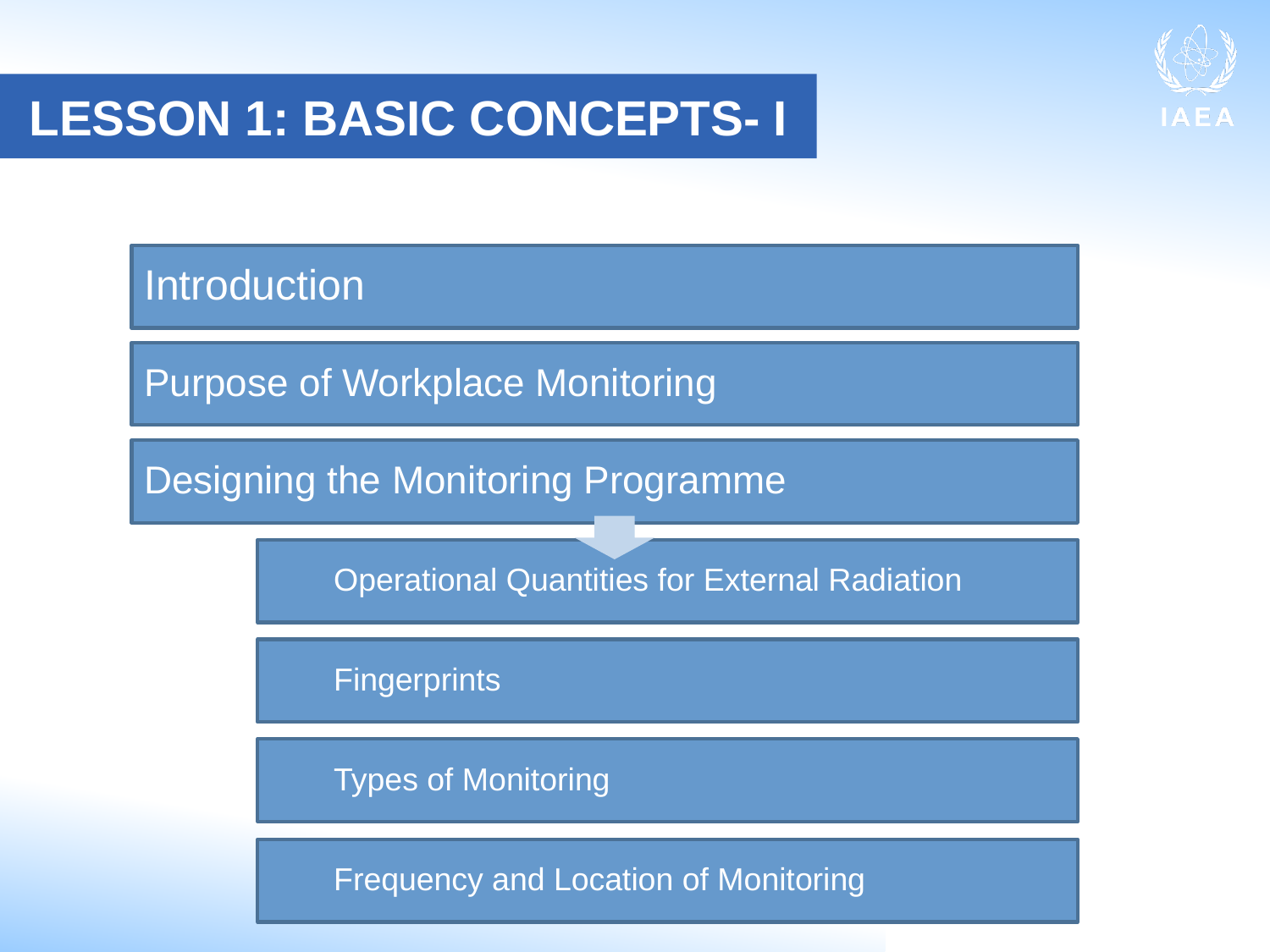

LESSON 1: BASIC CONCEPTS- I
Introduction
Purpose of Workplace Monitoring
Designing the Monitoring Programme

Operational Quantities for External Radiation
Fingerprints
Types of Monitoring
Frequency and Location of Monitoring